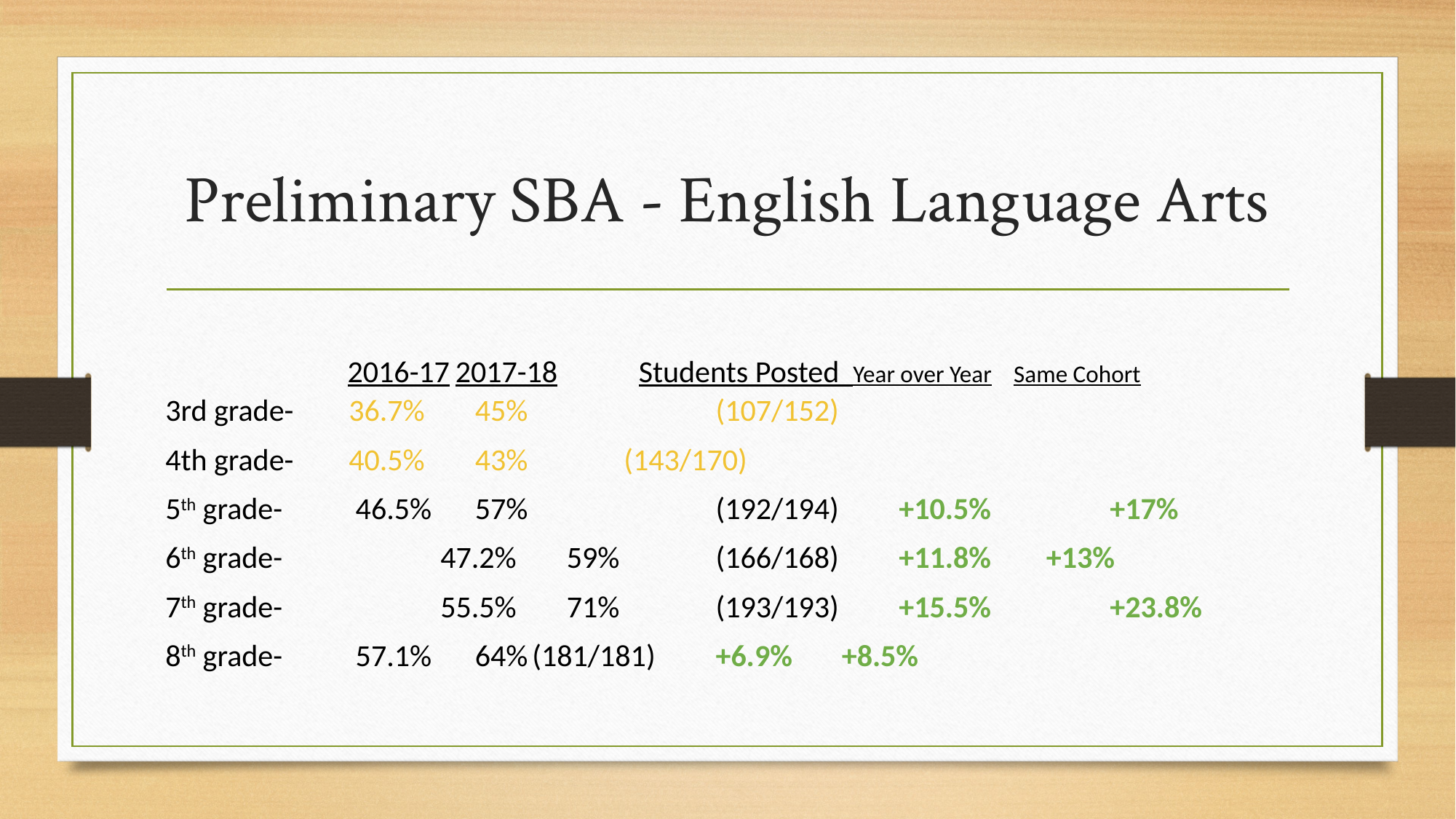

# Preliminary SBA - English Language Arts

            2016-17	2017-18	Students Posted  Year over Year    Same Cohort
3rd grade- 		36.7%	     45% 		(107/152)
4th grade-		40.5%	     43%	 	(143/170)
5th grade-  		 46.5%	     57% 		(192/194)			+10.5%	    +17%
6th grade-	 	47.2%	     59%		(166/168)  			+11.8%        +13%
7th grade-	 	55.5%	     71%		(193/193)			+15.5%	    +23.8%
8th grade-		 57.1%	     64%		(181/181)			+6.9%	     +8.5%